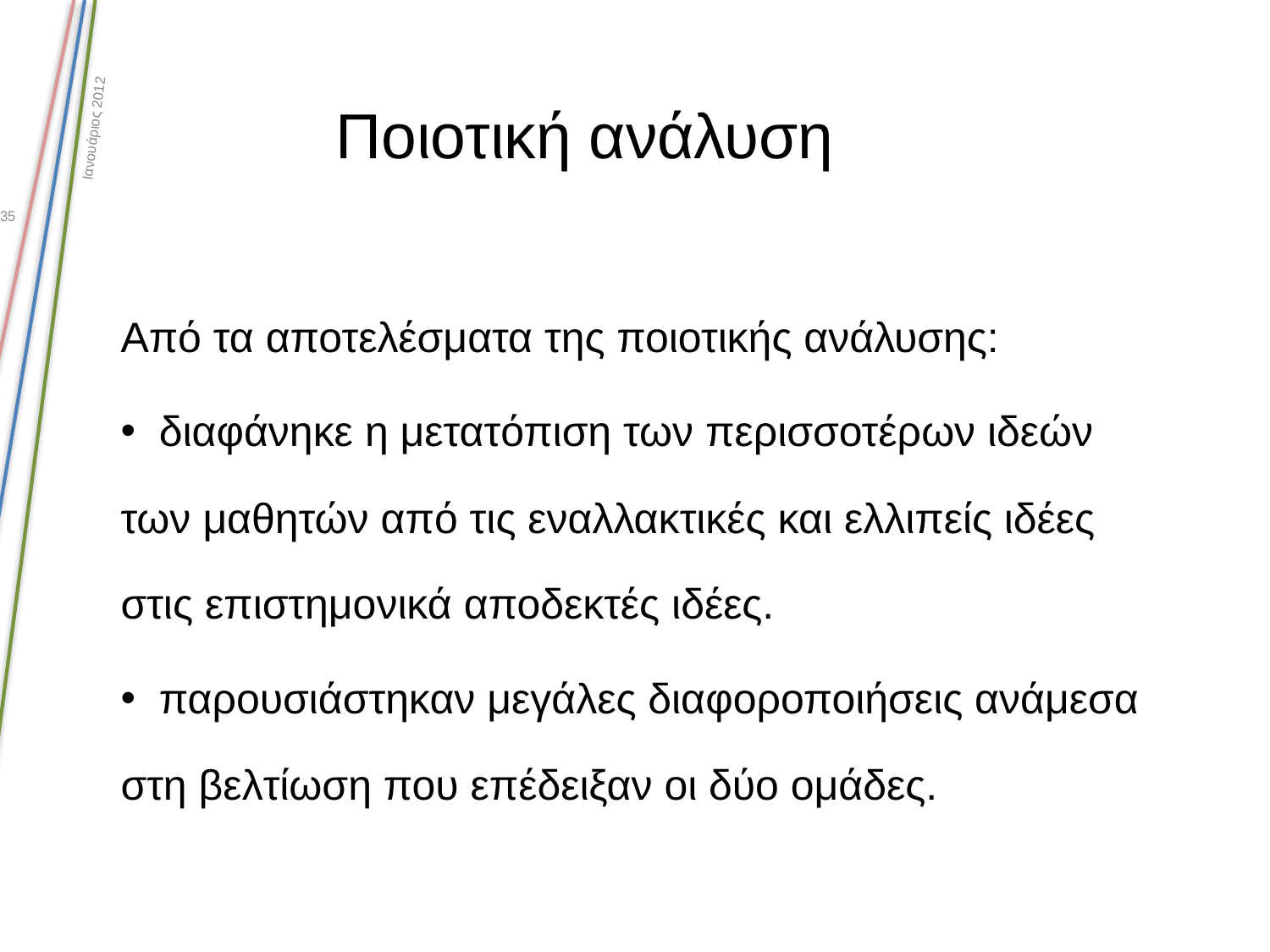

Ποιοτική ανάλυση
Ιανουάριος 2012
35
Από τα αποτελέσματα της ποιοτικής ανάλυσης:
  διαφάνηκε η μετατόπιση των περισσοτέρων ιδεών των μαθητών από τις εναλλακτικές και ελλιπείς ιδέες στις επιστημονικά αποδεκτές ιδέες.
  παρουσιάστηκαν μεγάλες διαφοροποιήσεις ανάμεσα στη βελτίωση που επέδειξαν οι δύο ομάδες.